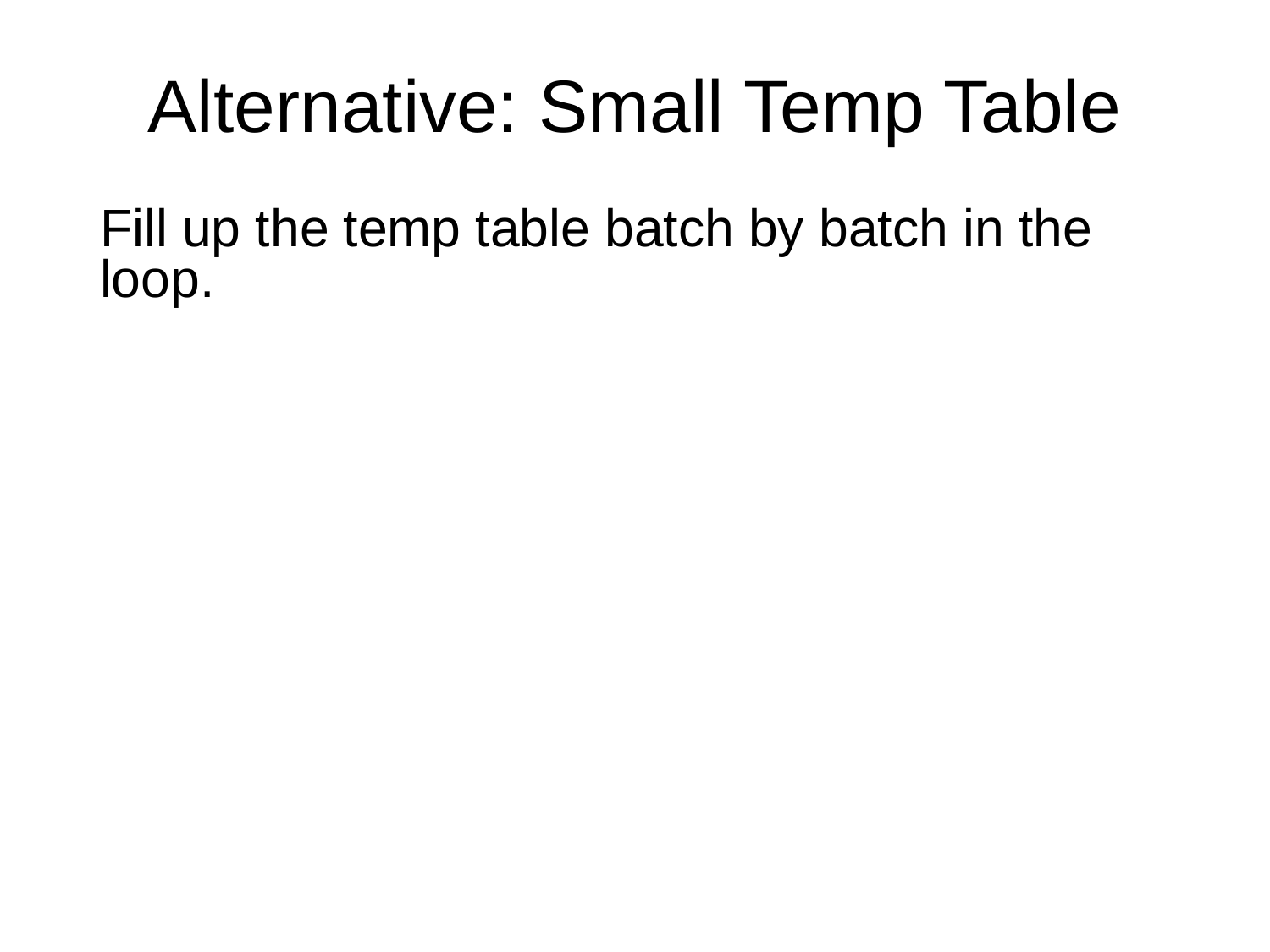

# Alternative: Small Temp Table
Fill up the temp table batch by batch in the loop.

© 2019 Erland Sommarskog